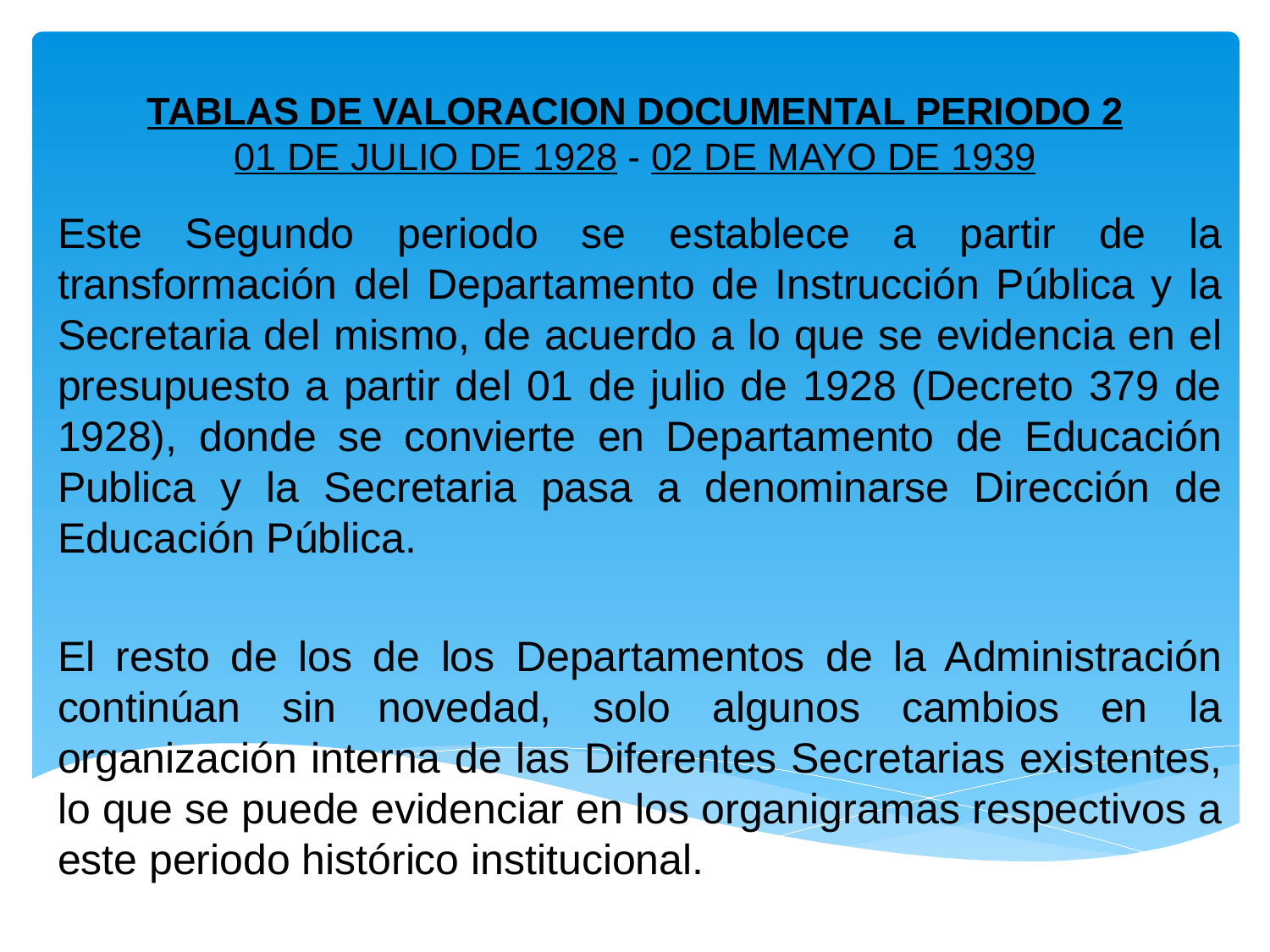

# TABLAS DE VALORACION DOCUMENTAL PERIODO 2 01 DE JULIO DE 1928 - 02 DE MAYO DE 1939

Este Segundo periodo se establece a partir de la transformación del Departamento de Instrucción Pública y la Secretaria del mismo, de acuerdo a lo que se evidencia en el presupuesto a partir del 01 de julio de 1928 (Decreto 379 de 1928), donde se convierte en Departamento de Educación Publica y la Secretaria pasa a denominarse Dirección de Educación Pública.

El resto de los de los Departamentos de la Administración continúan sin novedad, solo algunos cambios en la organización interna de las Diferentes Secretarias existentes, lo que se puede evidenciar en los organigramas respectivos a este periodo histórico institucional.